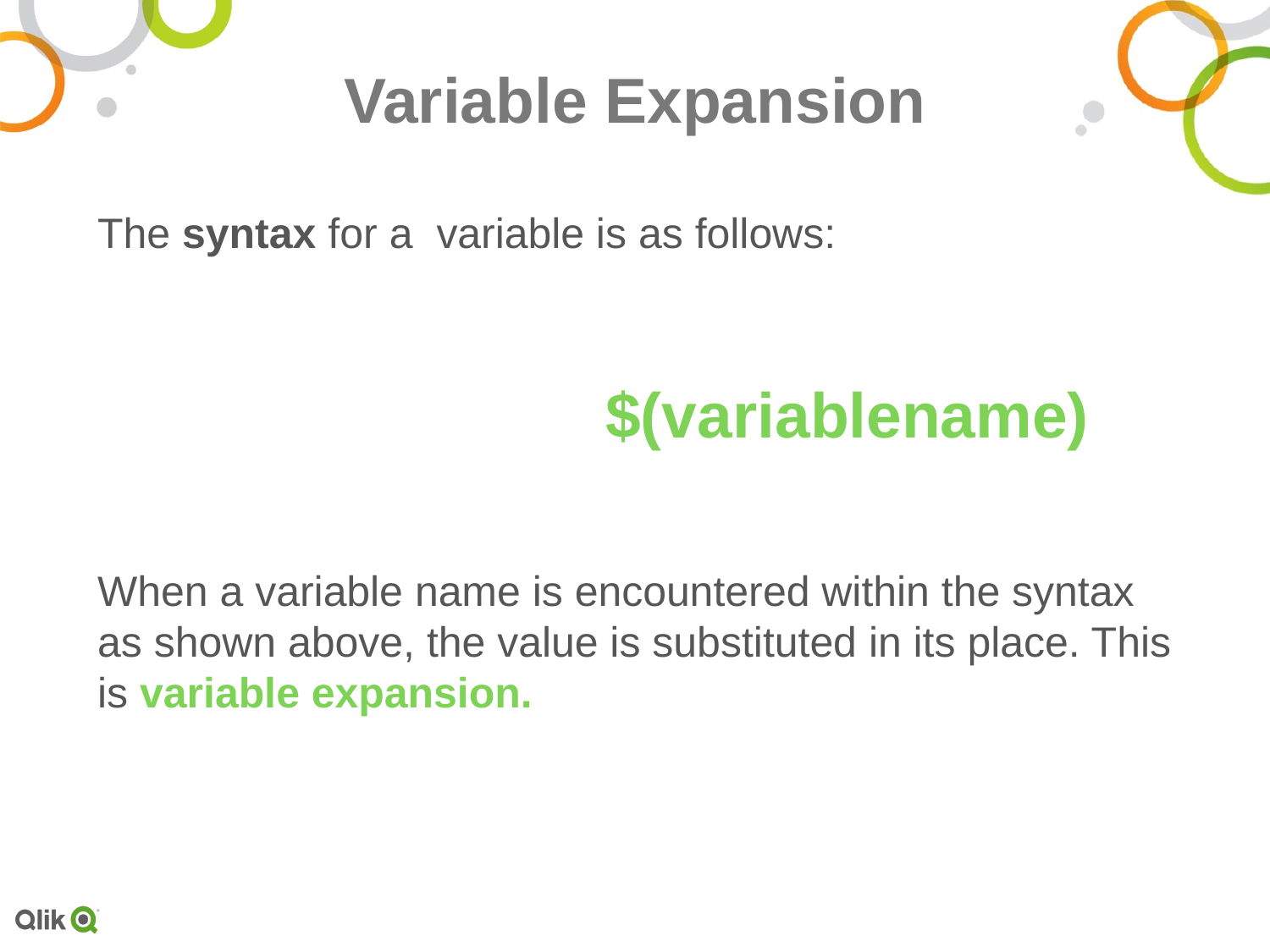

# Variable Expansion
The syntax for a  variable is as follows:

				$(variablename)

When a variable name is encountered within the syntax as shown above, the value is substituted in its place. This is variable expansion.